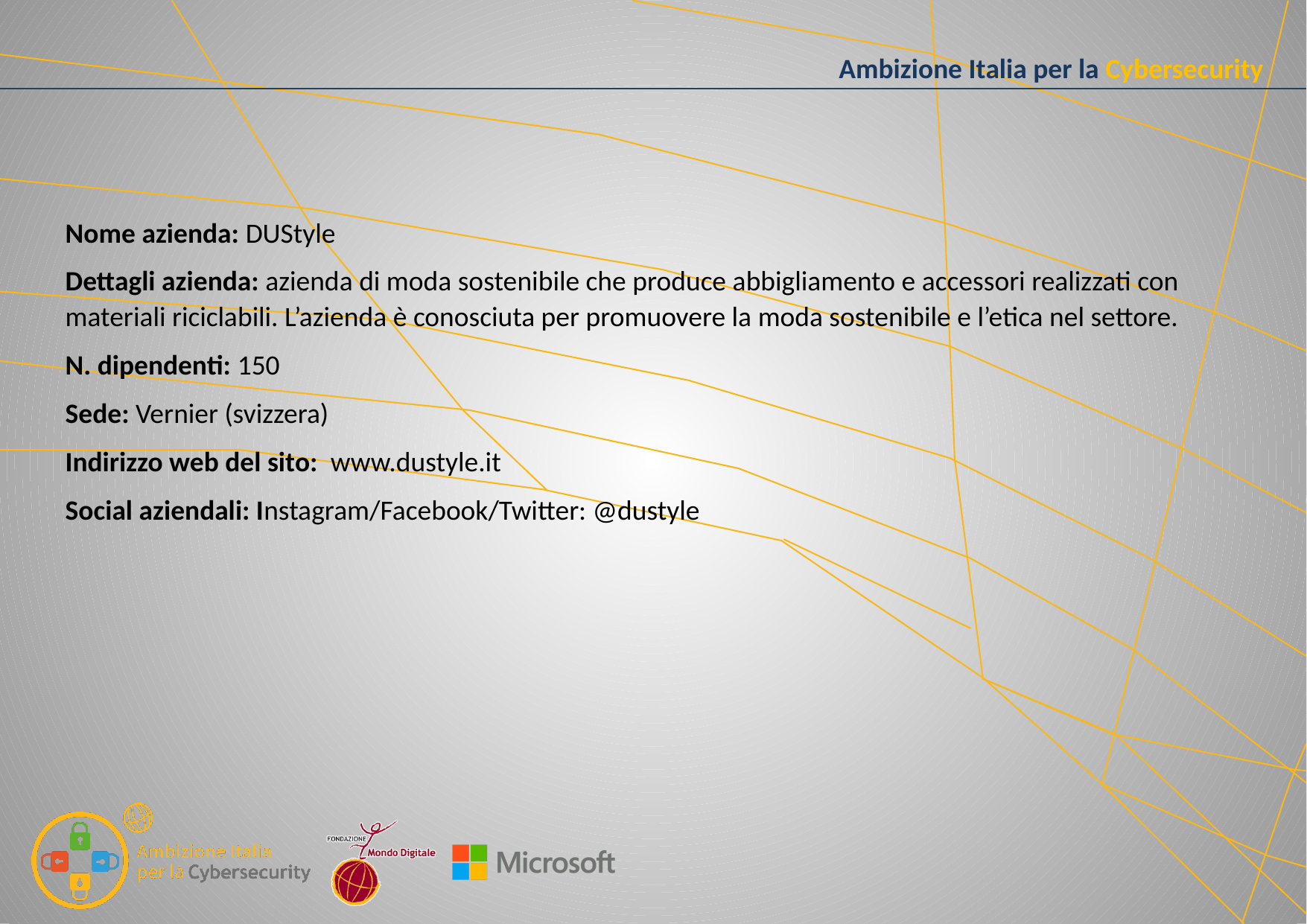

#
Nome azienda: DUStyle
Dettagli azienda: azienda di moda sostenibile che produce abbigliamento e accessori realizzati con materiali riciclabili. L’azienda è conosciuta per promuovere la moda sostenibile e l’etica nel settore.
N. dipendenti: 150
Sede: Vernier (svizzera)
Indirizzo web del sito:  www.dustyle.it
Social aziendali: Instagram/Facebook/Twitter: @dustyle